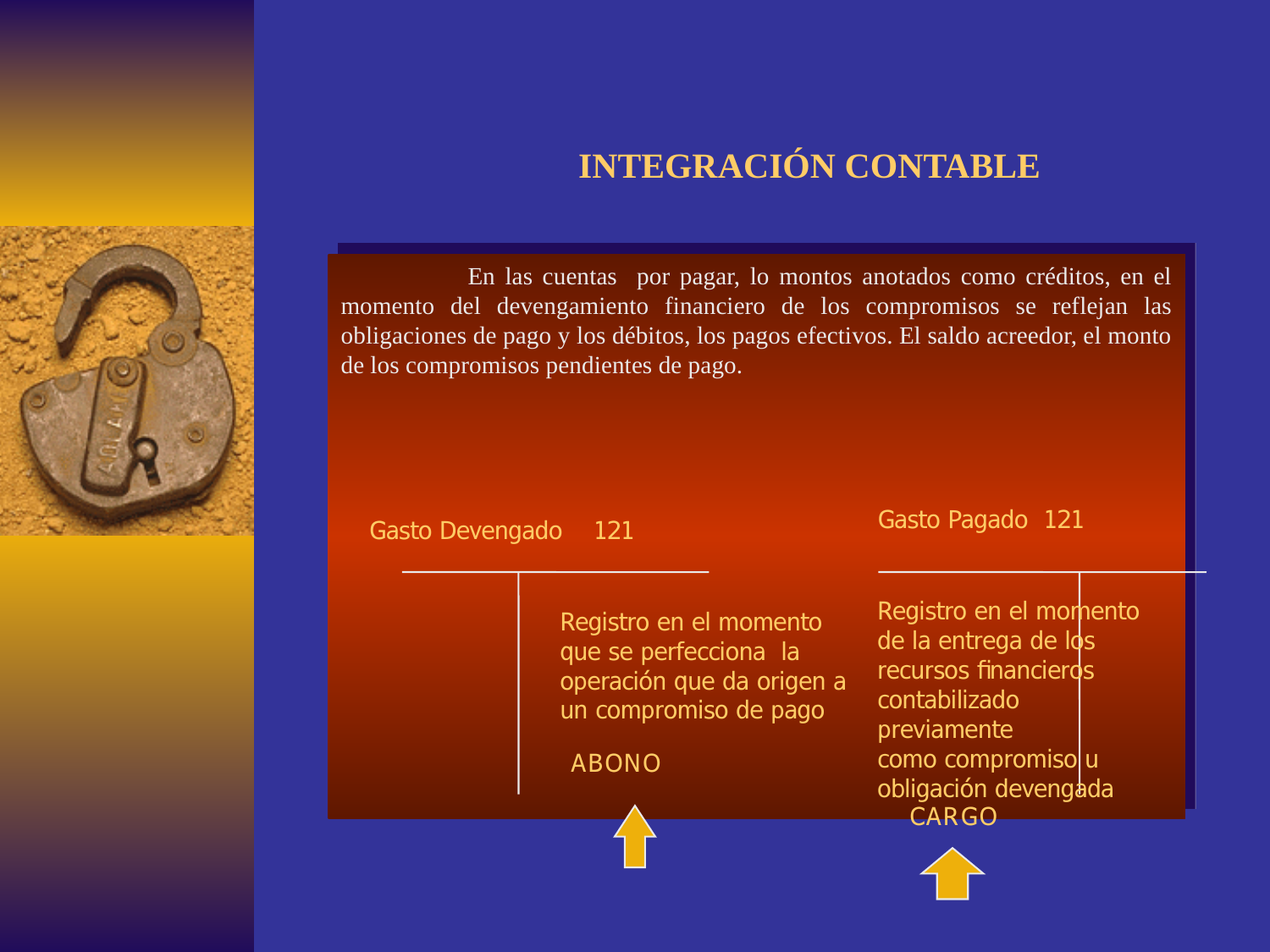

# INTEGRACIÓN CONTABLE
	En las cuentas  por pagar, lo montos anotados como créditos, en el momento del devengamiento financiero de los compromisos se reflejan las obligaciones de pago y los débitos, los pagos efectivos. El saldo acreedor, el monto de los compromisos pendientes de pago.
Gasto Pagado  121
Gasto Devengado    121

Registro en el momento
de la entrega de los
recursos financieros
contabilizado
previamente
como compromiso u
obligación devengada
Registro en el momento
que se perfecciona  la
operación que da origen a
un compromiso de pago
ABONO
CARGO